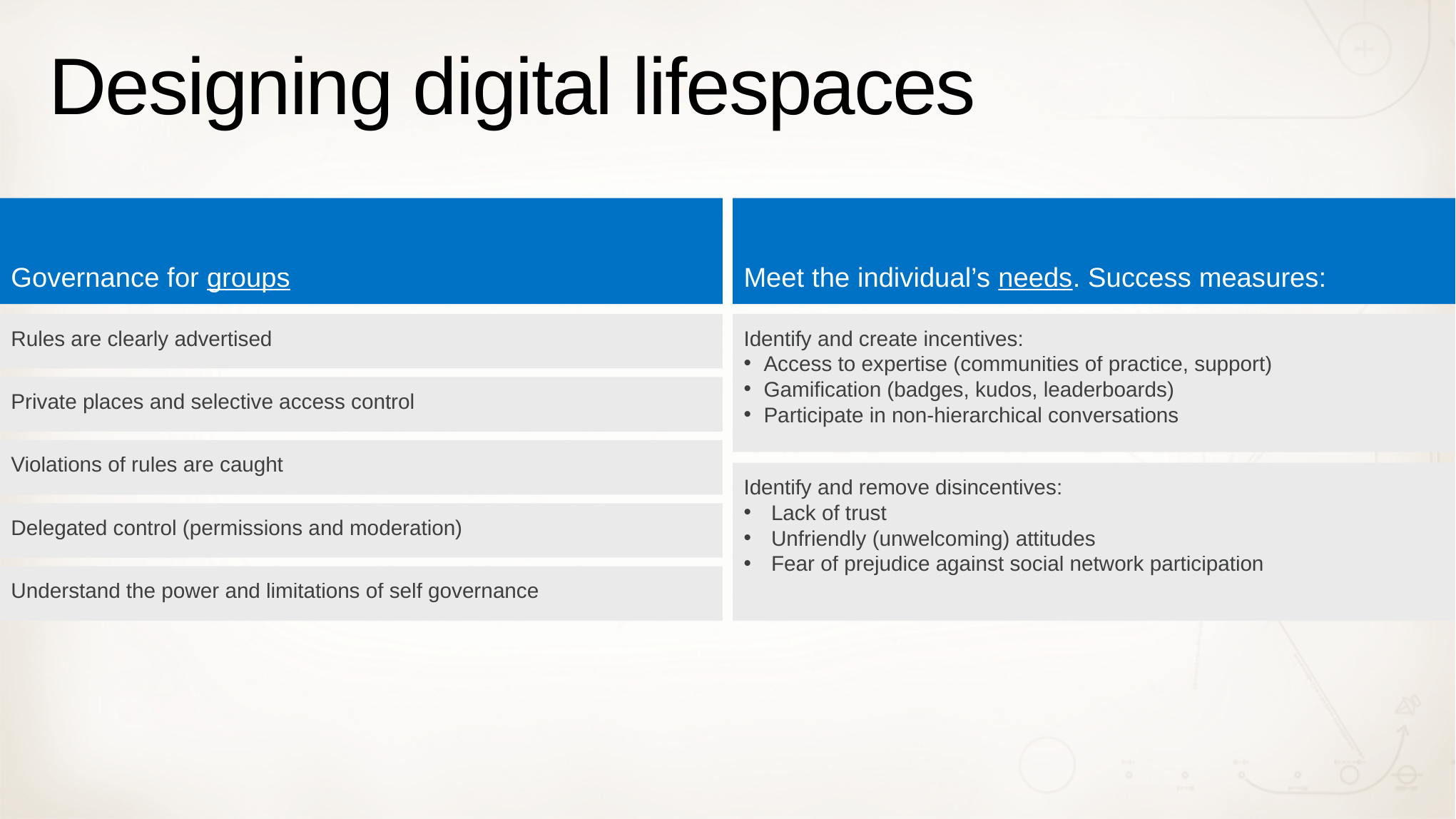

# Designing digital lifespaces
Governance for groups
Meet the individual’s needs. Success measures:
Identify and create incentives:
Access to expertise (communities of practice, support)
Gamification (badges, kudos, leaderboards)
Participate in non-hierarchical conversations
Rules are clearly advertised
Private places and selective access control
Violations of rules are caught
Identify and remove disincentives:
Lack of trust
Unfriendly (unwelcoming) attitudes
Fear of prejudice against social network participation
Delegated control (permissions and moderation)
Understand the power and limitations of self governance